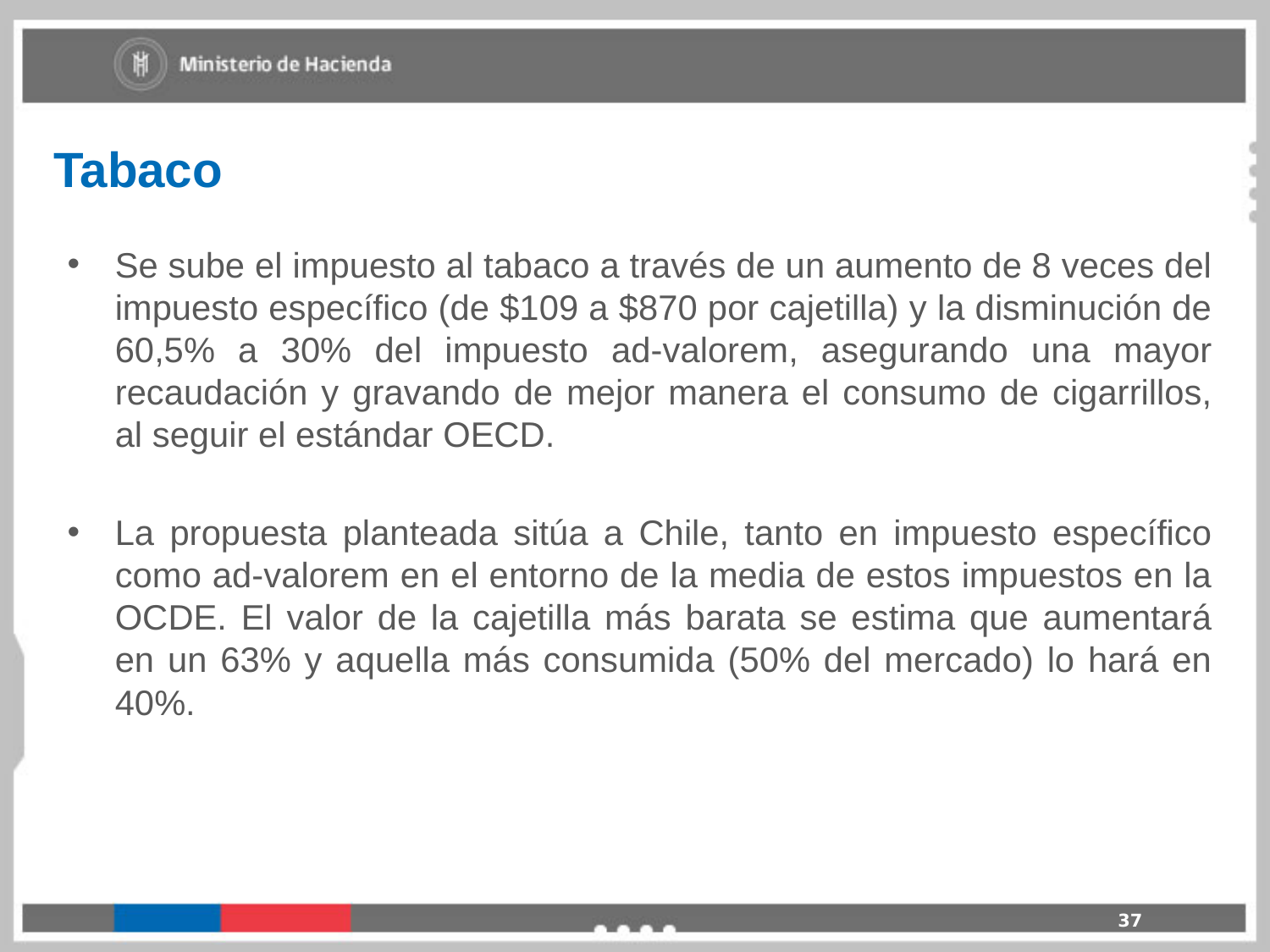

Tabaco
Se sube el impuesto al tabaco a través de un aumento de 8 veces del impuesto específico (de $109 a $870 por cajetilla) y la disminución de 60,5% a 30% del impuesto ad-valorem, asegurando una mayor recaudación y gravando de mejor manera el consumo de cigarrillos, al seguir el estándar OECD.

La propuesta planteada sitúa a Chile, tanto en impuesto específico como ad-valorem en el entorno de la media de estos impuestos en la OCDE. El valor de la cajetilla más barata se estima que aumentará en un 63% y aquella más consumida (50% del mercado) lo hará en 40%.
37